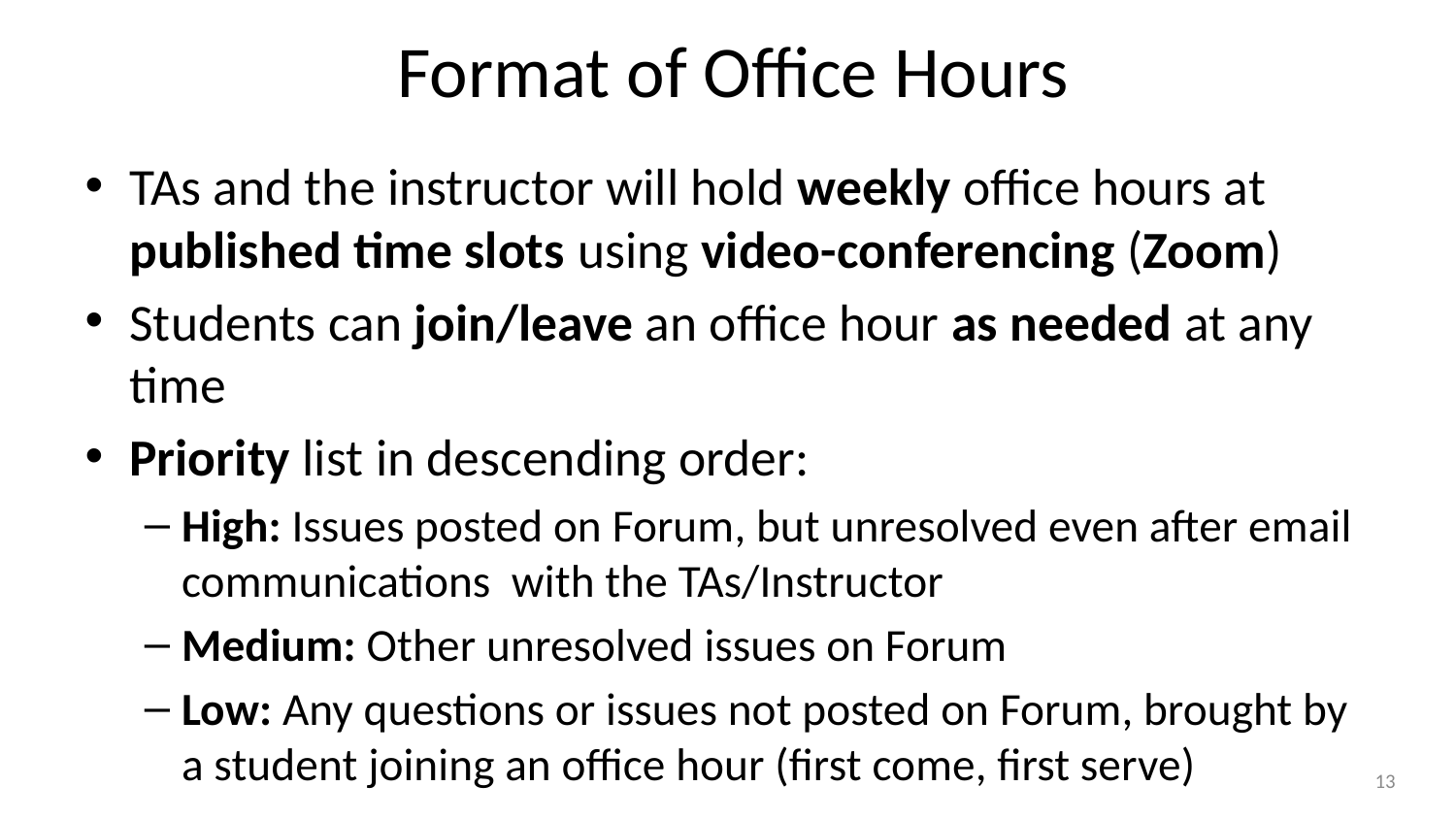

# Format of Office Hours
TAs and the instructor will hold weekly office hours at published time slots using video-conferencing (Zoom)
Students can join/leave an office hour as needed at any time
Priority list in descending order:
High: Issues posted on Forum, but unresolved even after email communications  with the TAs/Instructor
Medium: Other unresolved issues on Forum
Low: Any questions or issues not posted on Forum, brought by a student joining an office hour (first come, first serve)
13